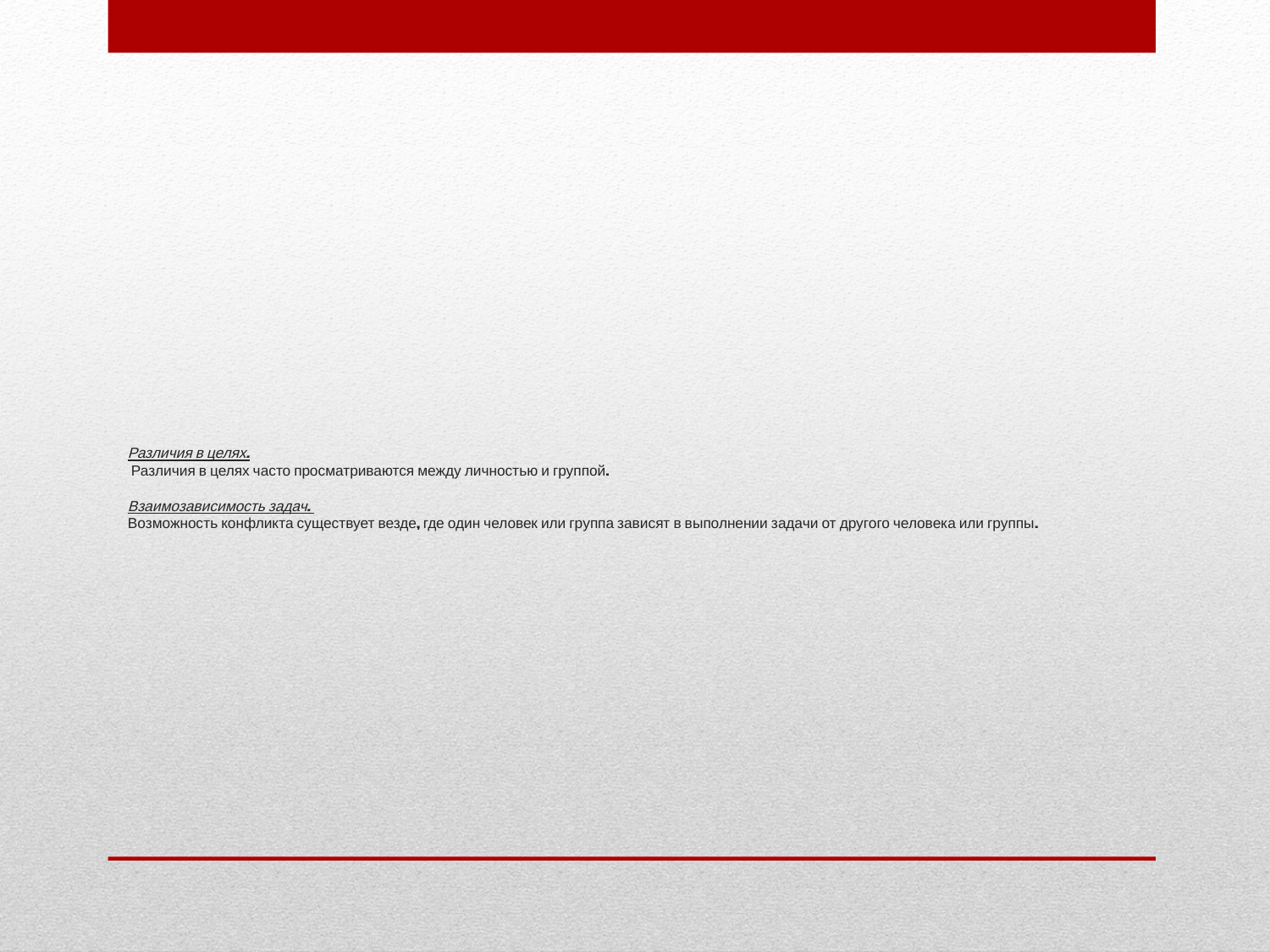

# Различия в целях. Различия в целях часто просматриваются между личностью и группой. Взаимозависимость задач. Возможность конфликта существует везде, где один человек или группа зависят в выполнении задачи от другого человека или группы.